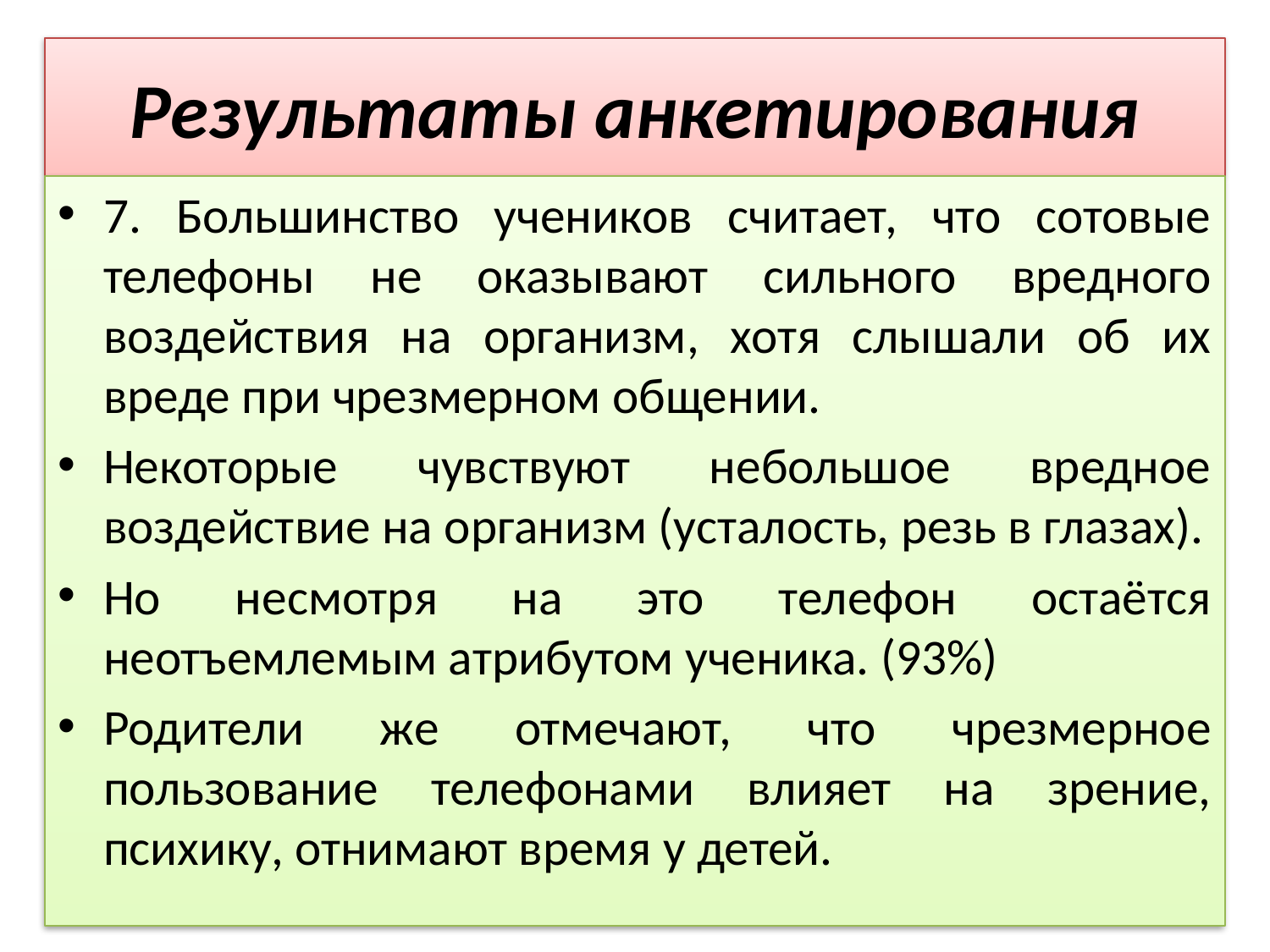

# Результаты анкетирования
7. Большинство учеников считает, что сотовые телефоны не оказывают сильного вредного воздействия на организм, хотя слышали об их вреде при чрезмерном общении.
Некоторые чувствуют небольшое вредное воздействие на организм (усталость, резь в глазах).
Но несмотря на это телефон остаётся неотъемлемым атрибутом ученика. (93%)
Родители же отмечают, что чрезмерное пользование телефонами влияет на зрение, психику, отнимают время у детей.